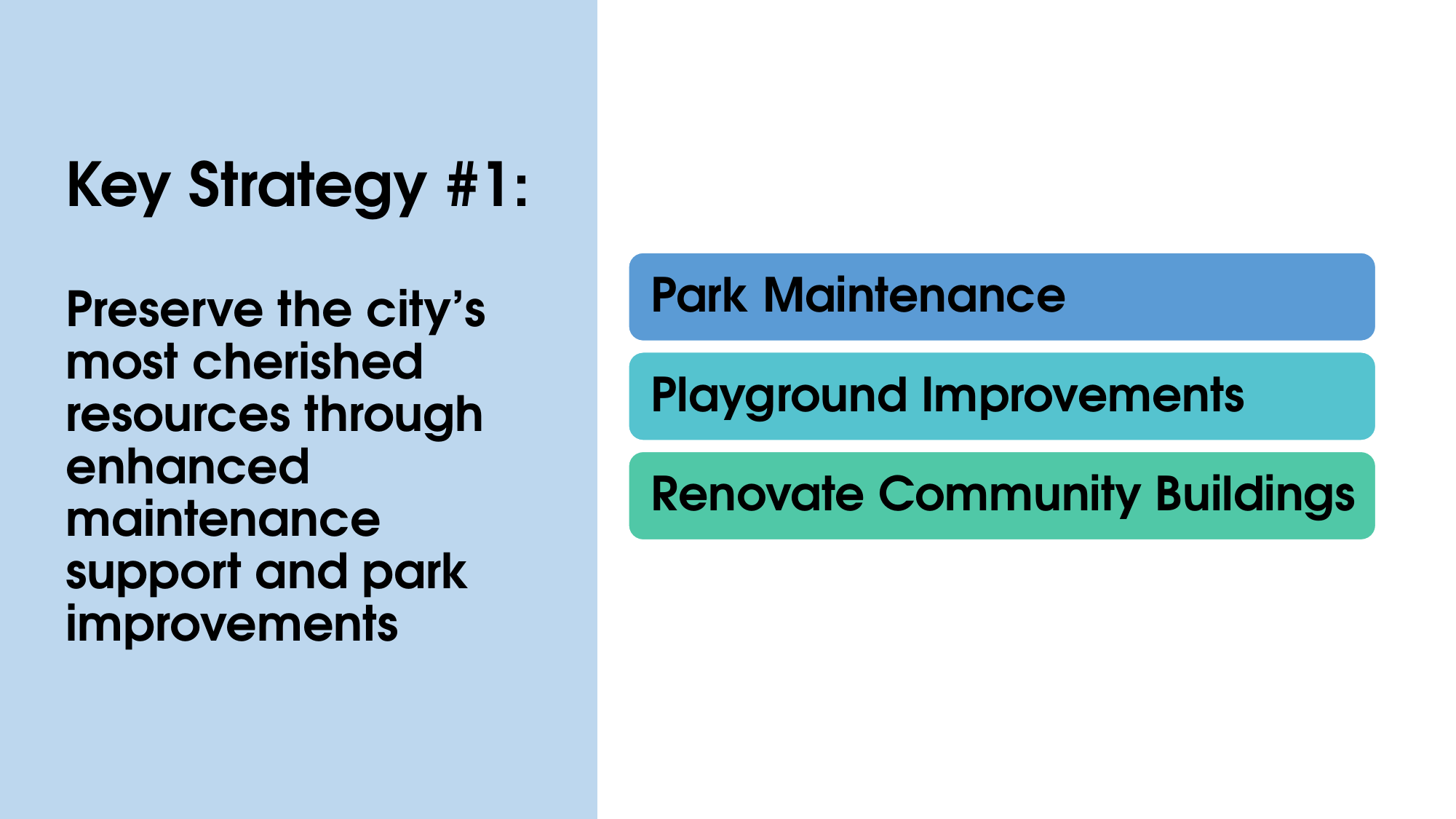

# Key Strategy #1: Preserve the city’s most cherished resources through enhanced maintenance support and park improvements
Park Maintenance
Playground Improvements
Renovate Community Buildings